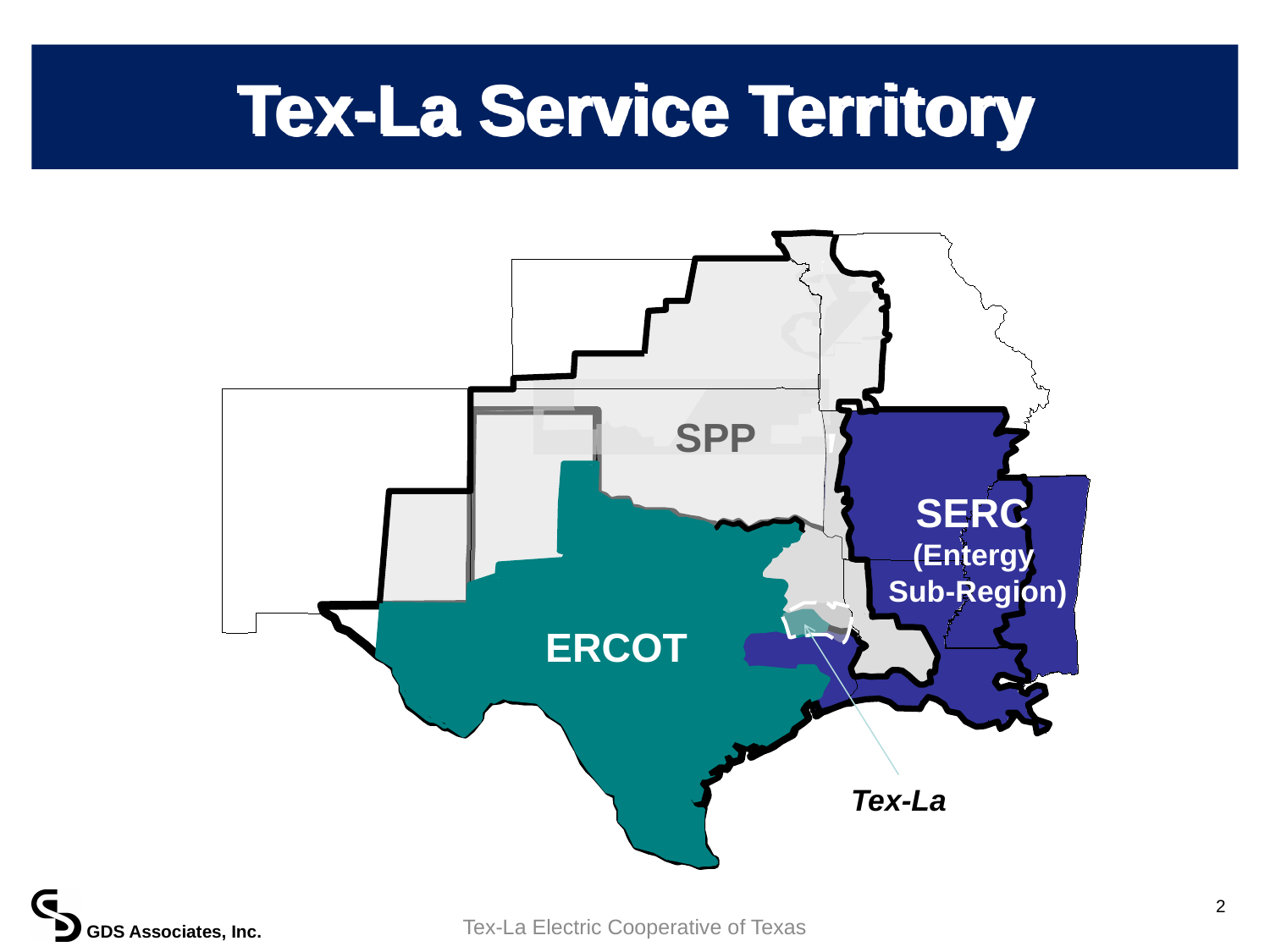

# Tex-La Service Territory

SPP

SERC
(Entergy
Sub-Region)

ERCOT

Tex-La

2
Tex-La Electric Cooperative of Texas